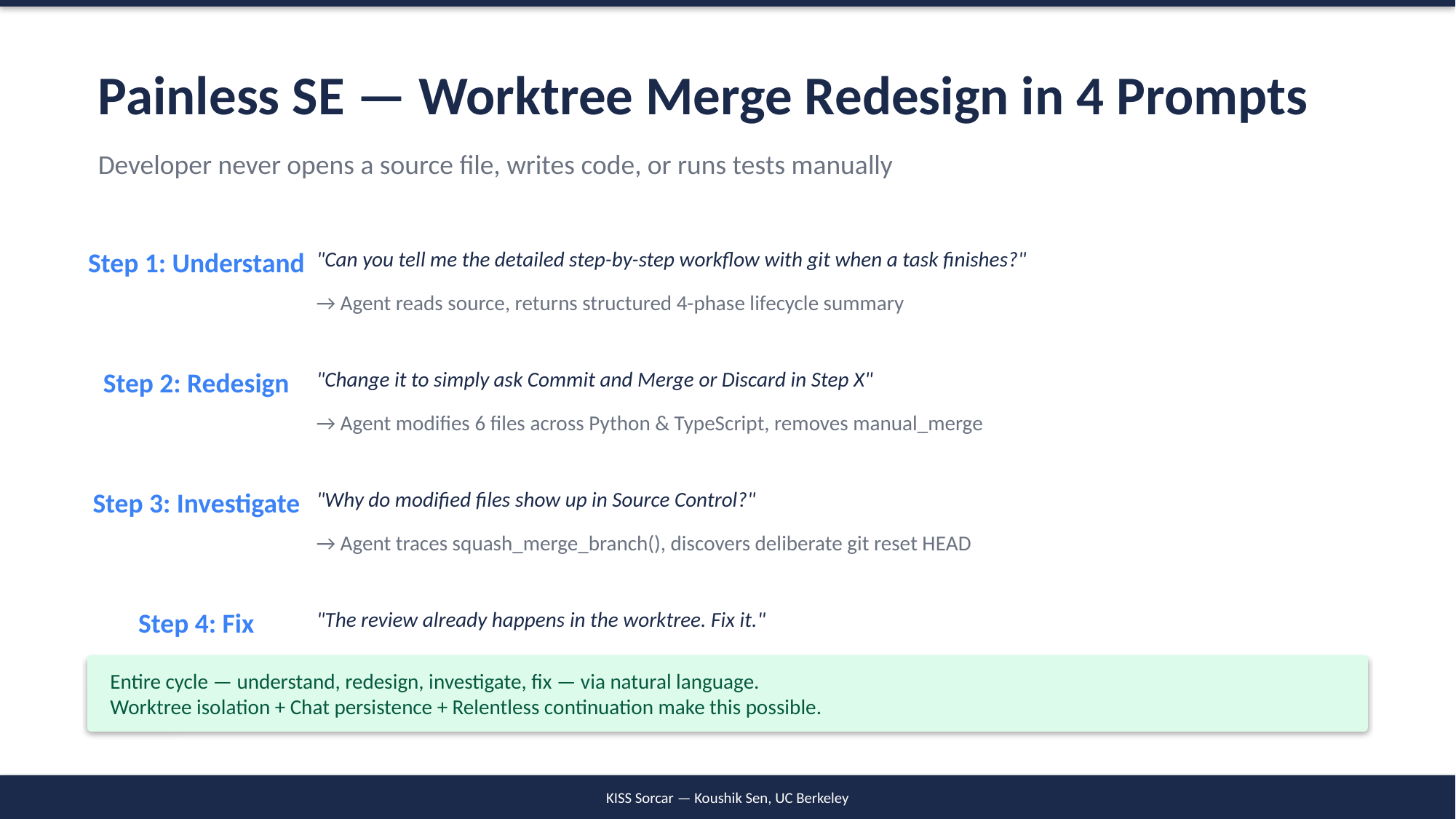

Painless SE — Worktree Merge Redesign in 4 Prompts
Developer never opens a source file, writes code, or runs tests manually
Step 1: Understand
"Can you tell me the detailed step-by-step workflow with git when a task finishes?"
→ Agent reads source, returns structured 4-phase lifecycle summary
Step 2: Redesign
"Change it to simply ask Commit and Merge or Discard in Step X"
→ Agent modifies 6 files across Python & TypeScript, removes manual_merge
Step 3: Investigate
"Why do modified files show up in Source Control?"
→ Agent traces squash_merge_branch(), discovers deliberate git reset HEAD
Step 4: Fix
"The review already happens in the worktree. Fix it."
→ Agent replaces git reset with conditional git commit. All 104 tests pass.
Entire cycle — understand, redesign, investigate, fix — via natural language.
Worktree isolation + Chat persistence + Relentless continuation make this possible.
KISS Sorcar — Koushik Sen, UC Berkeley